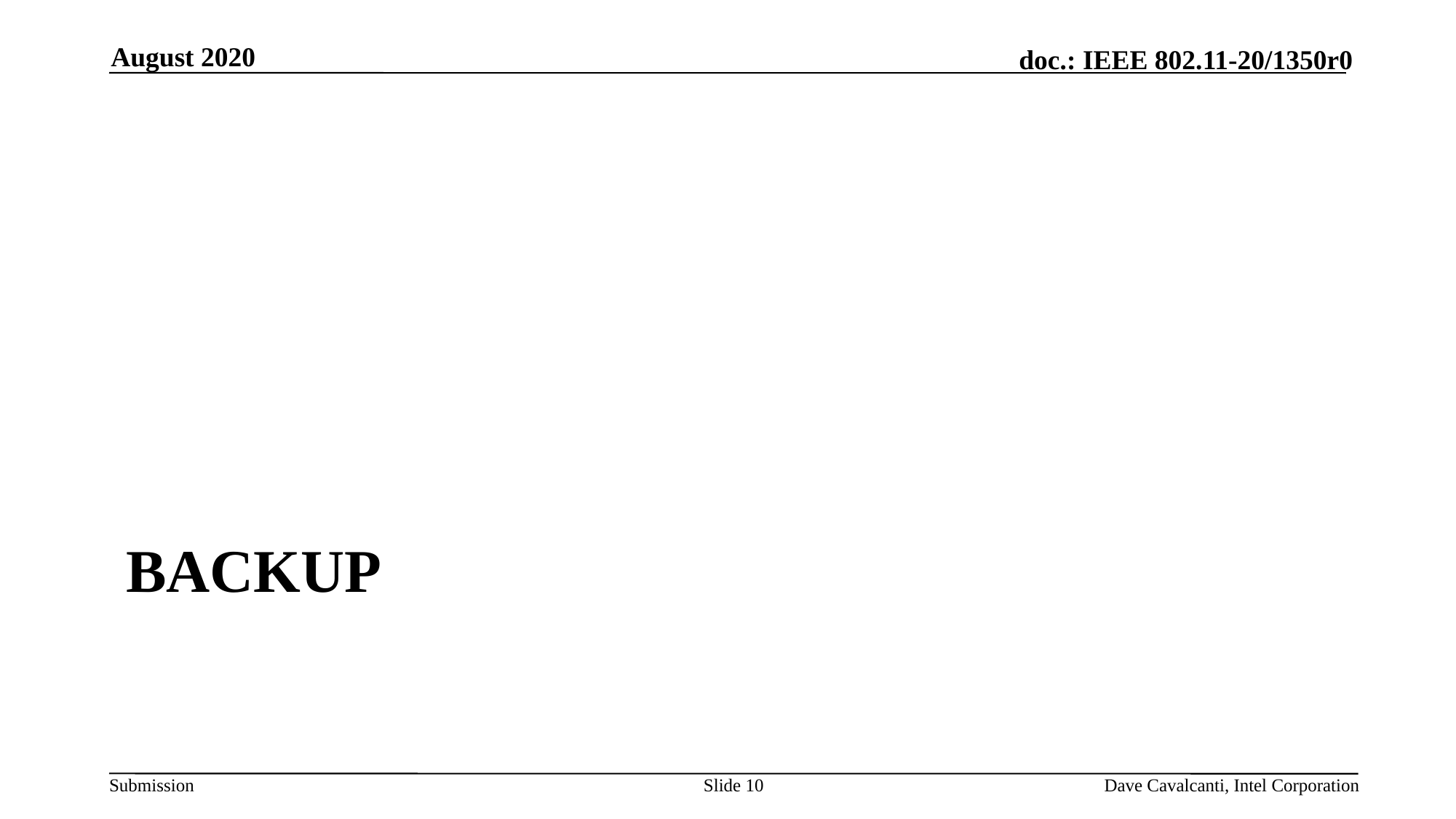

August 2020

# backup
Slide 10
Dave Cavalcanti, Intel Corporation